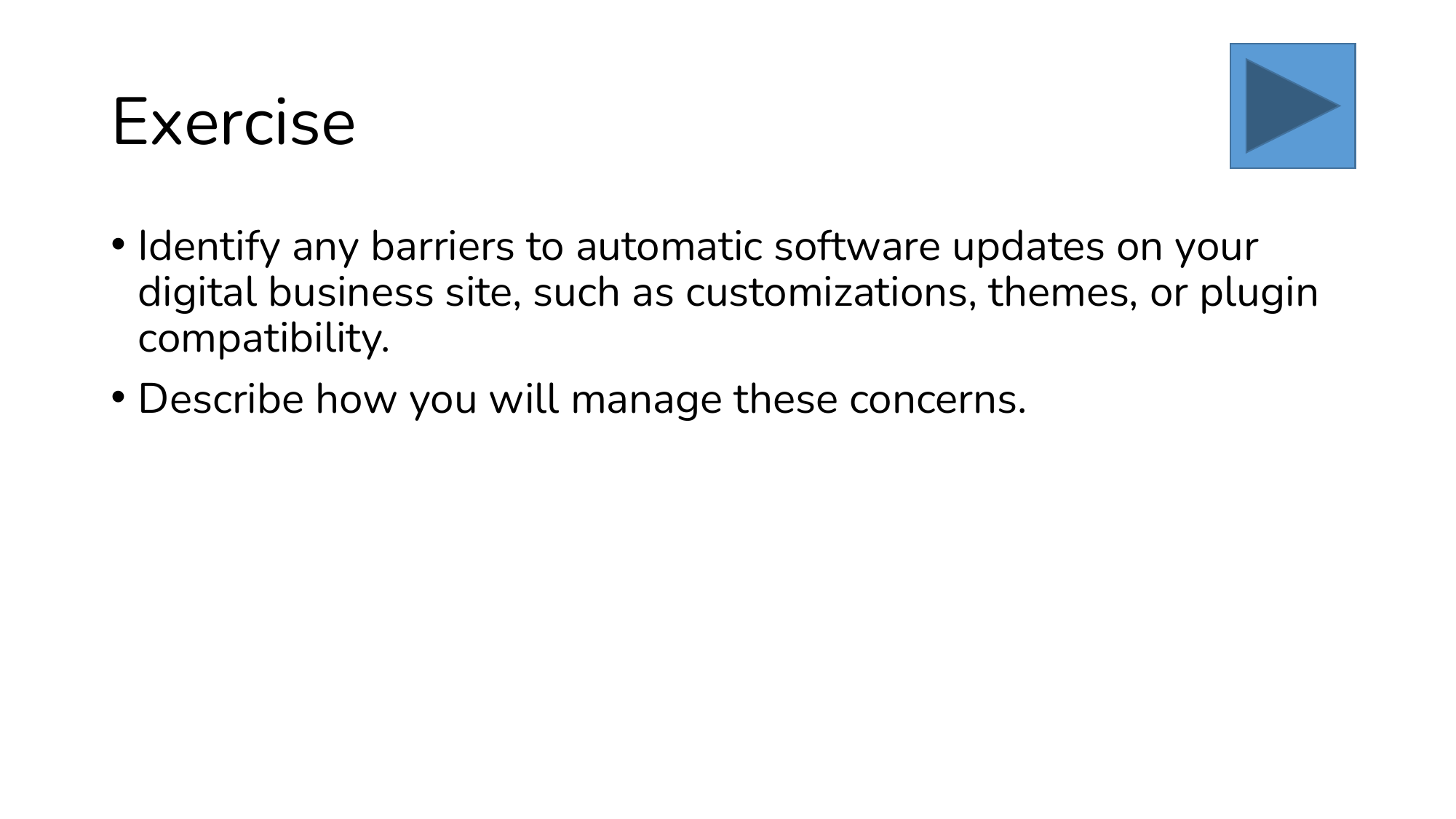

# Exercise

Identify any barriers to automatic software updates on your digital business site, such as customizations, themes, or plugin compatibility.
Describe how you will manage these concerns.